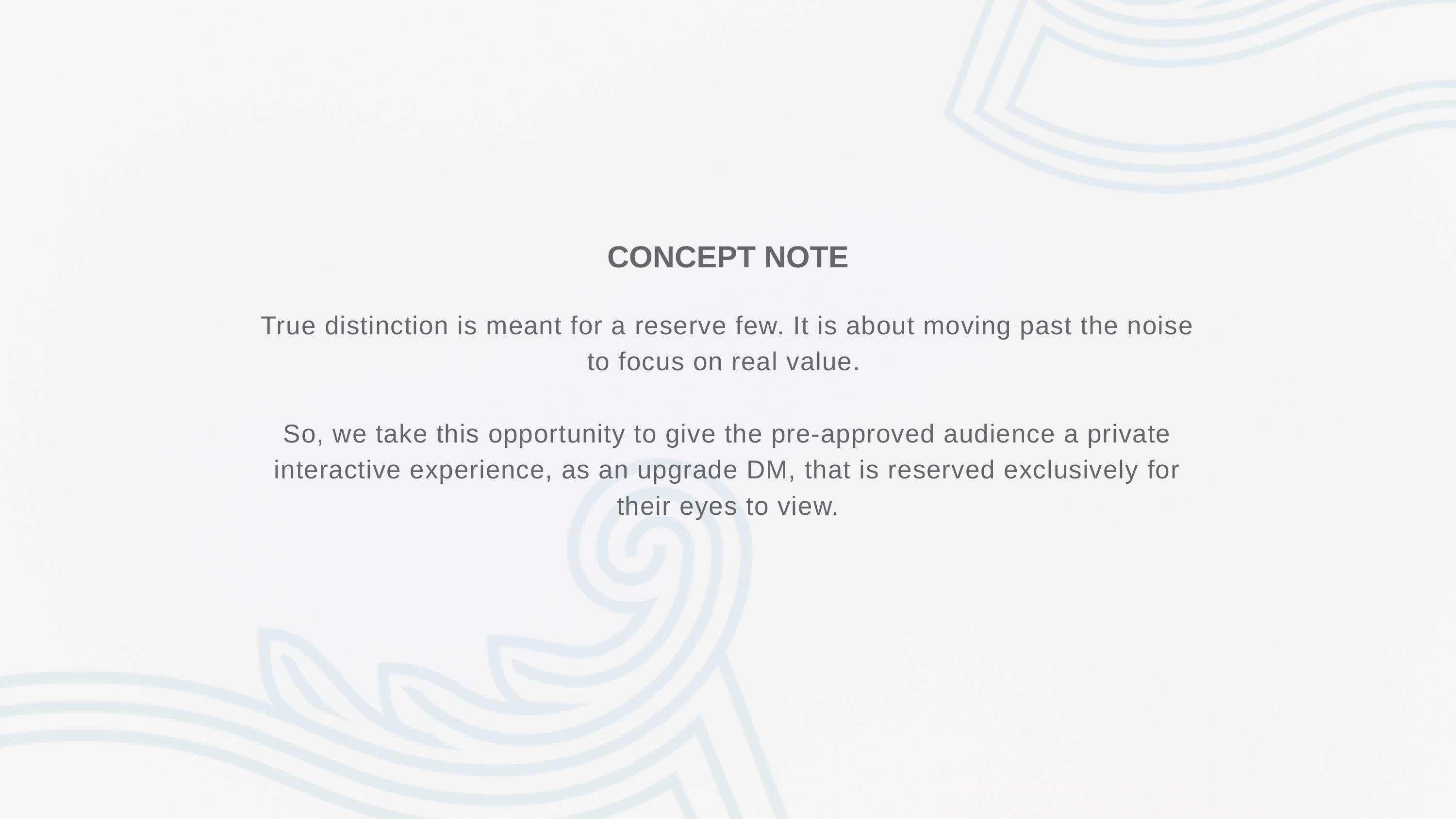

CONCEPT NOTE
True distinction is meant for a reserve few. It is about moving past the noise to focus on real value.

So, we take this opportunity to give the pre-approved audience a private interactive experience, as an upgrade DM, that is reserved exclusively for their eyes to view.